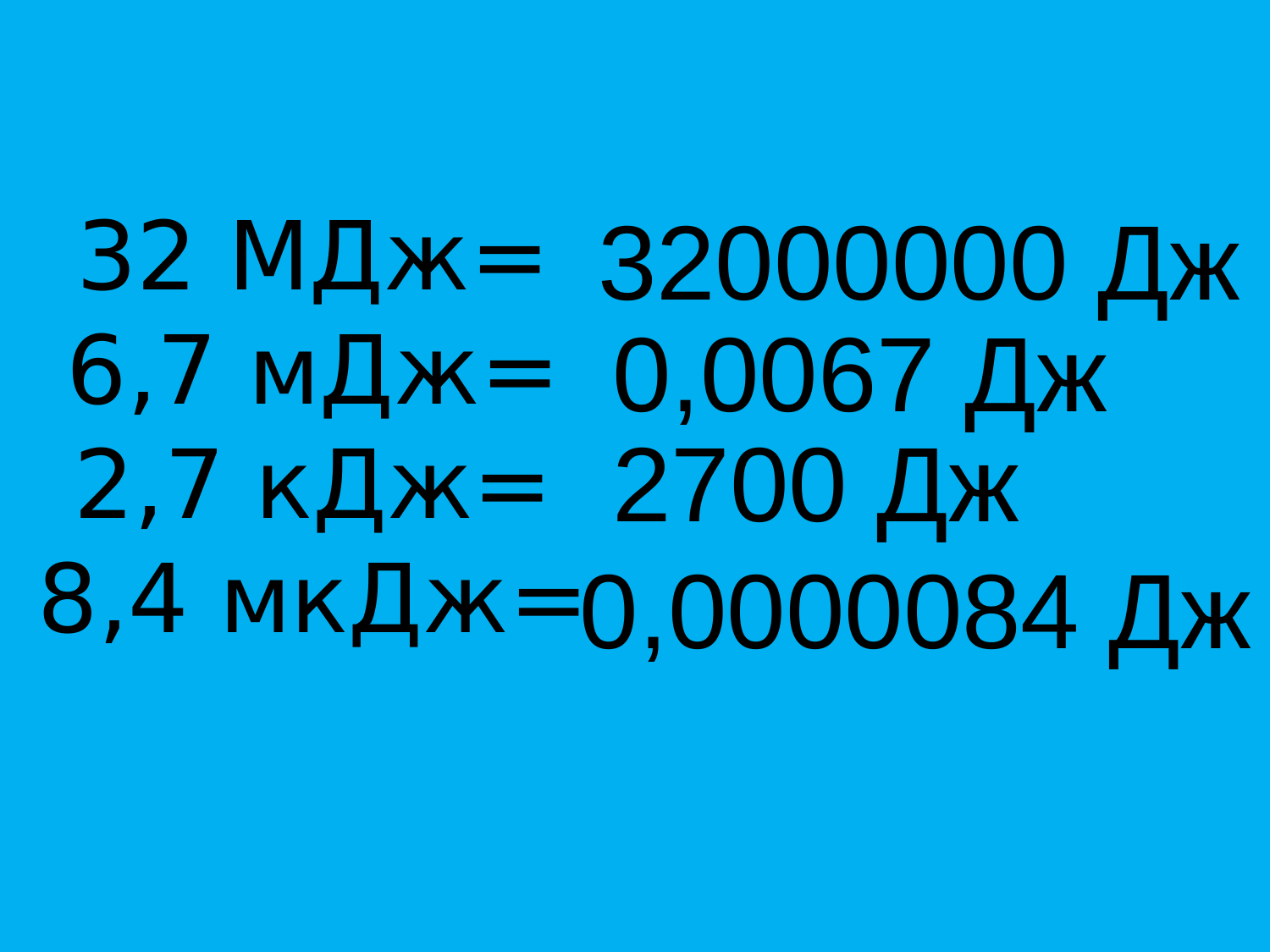

32 МДж=
6,7 мДж=
2,7 кДж=
8,4 мкДж=
# 32000000 Дж
0,0067 Дж
2700 Дж
0,0000084 Дж